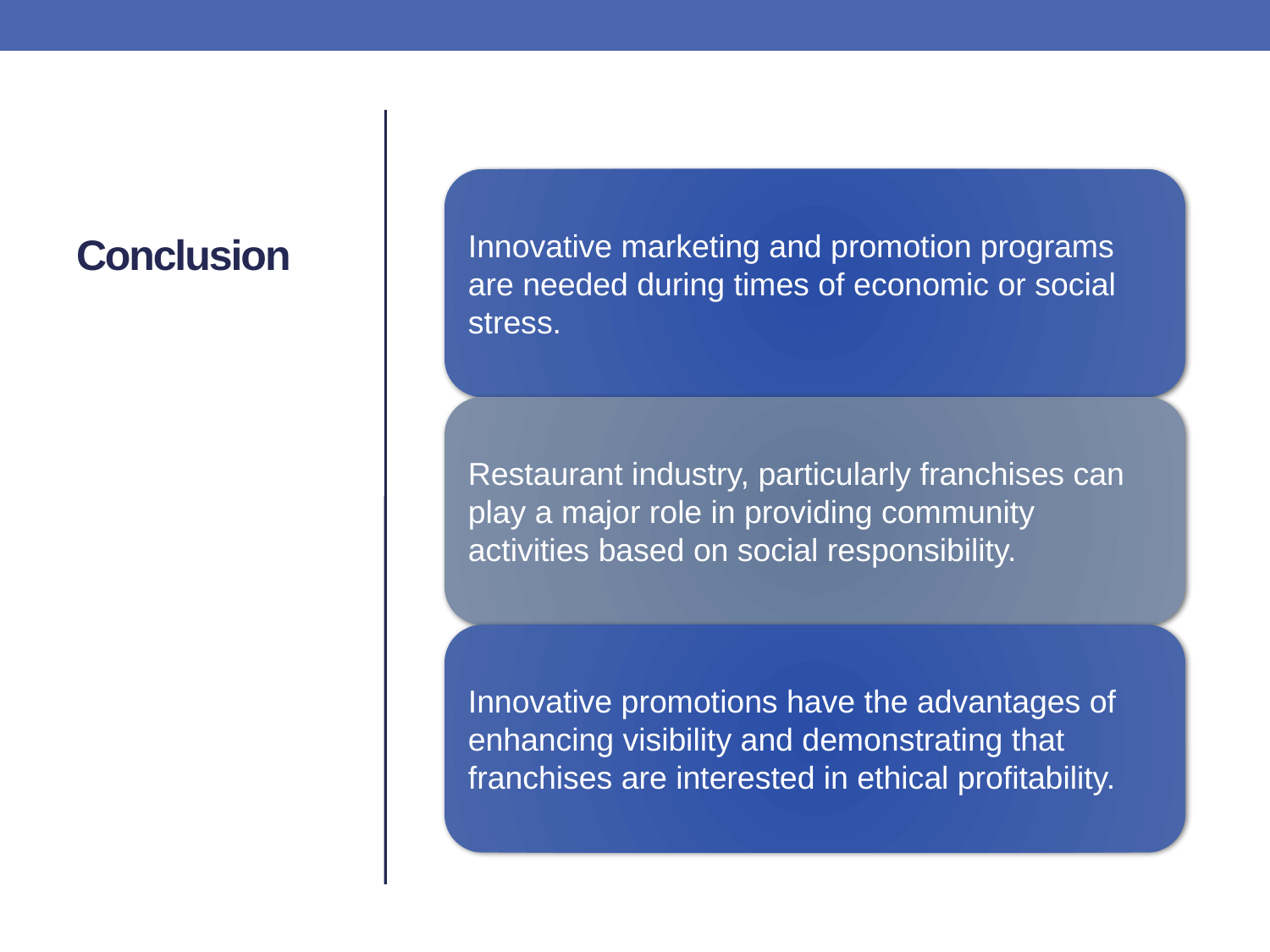

# Conclusion
Innovative marketing and promotion programs are needed during times of economic or social stress.
Restaurant industry, particularly franchises can play a major role in providing community activities based on social responsibility.
Innovative promotions have the advantages of enhancing visibility and demonstrating that franchises are interested in ethical profitability.